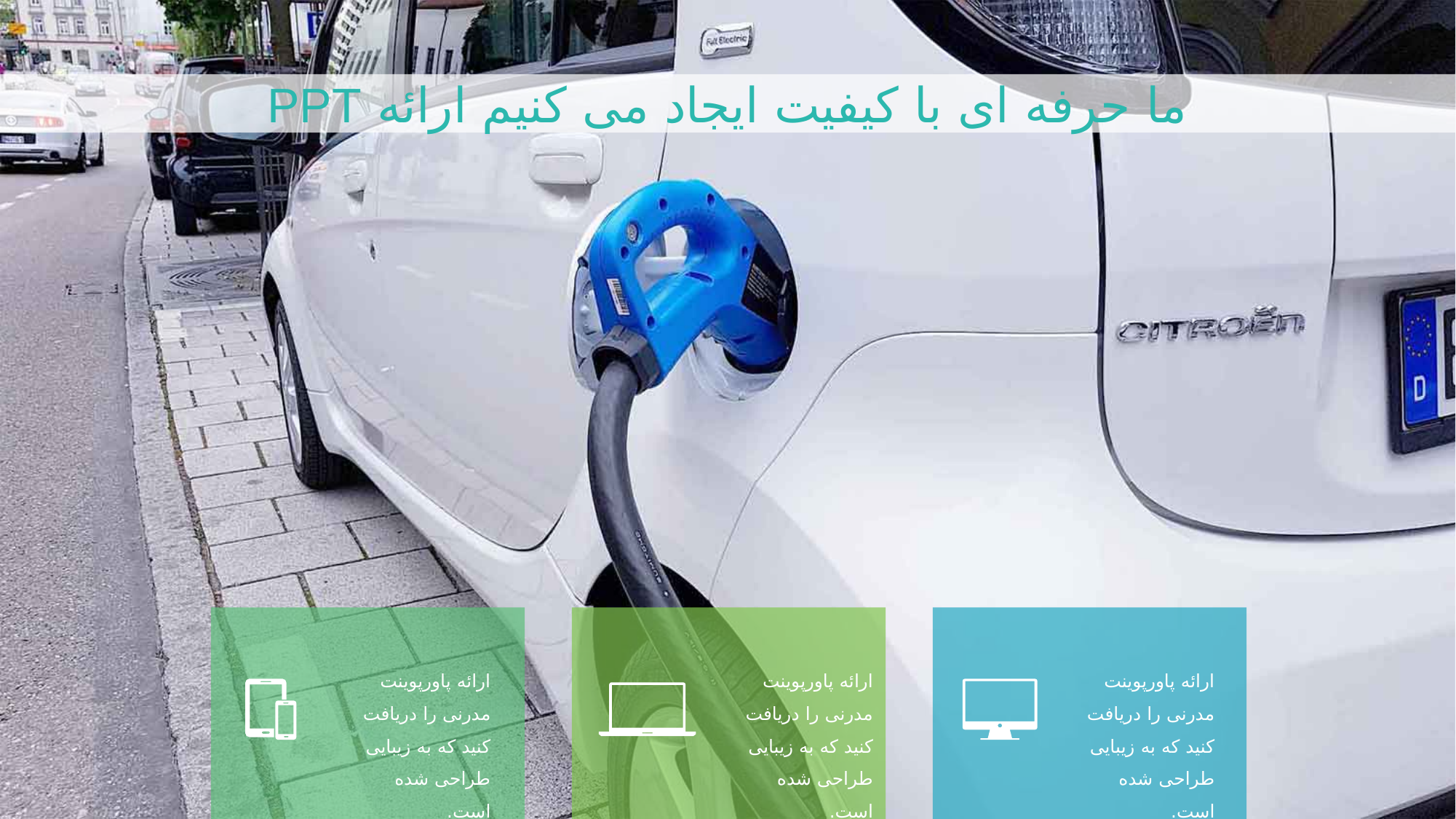

ما حرفه ای با کیفیت ایجاد می کنیم ارائه PPT

ارائه پاورپوینت مدرنی را دریافت کنید که به زیبایی طراحی شده است.
ارائه پاورپوینت مدرنی را دریافت کنید که به زیبایی طراحی شده است.
ارائه پاورپوینت مدرنی را دریافت کنید که به زیبایی طراحی شده است.